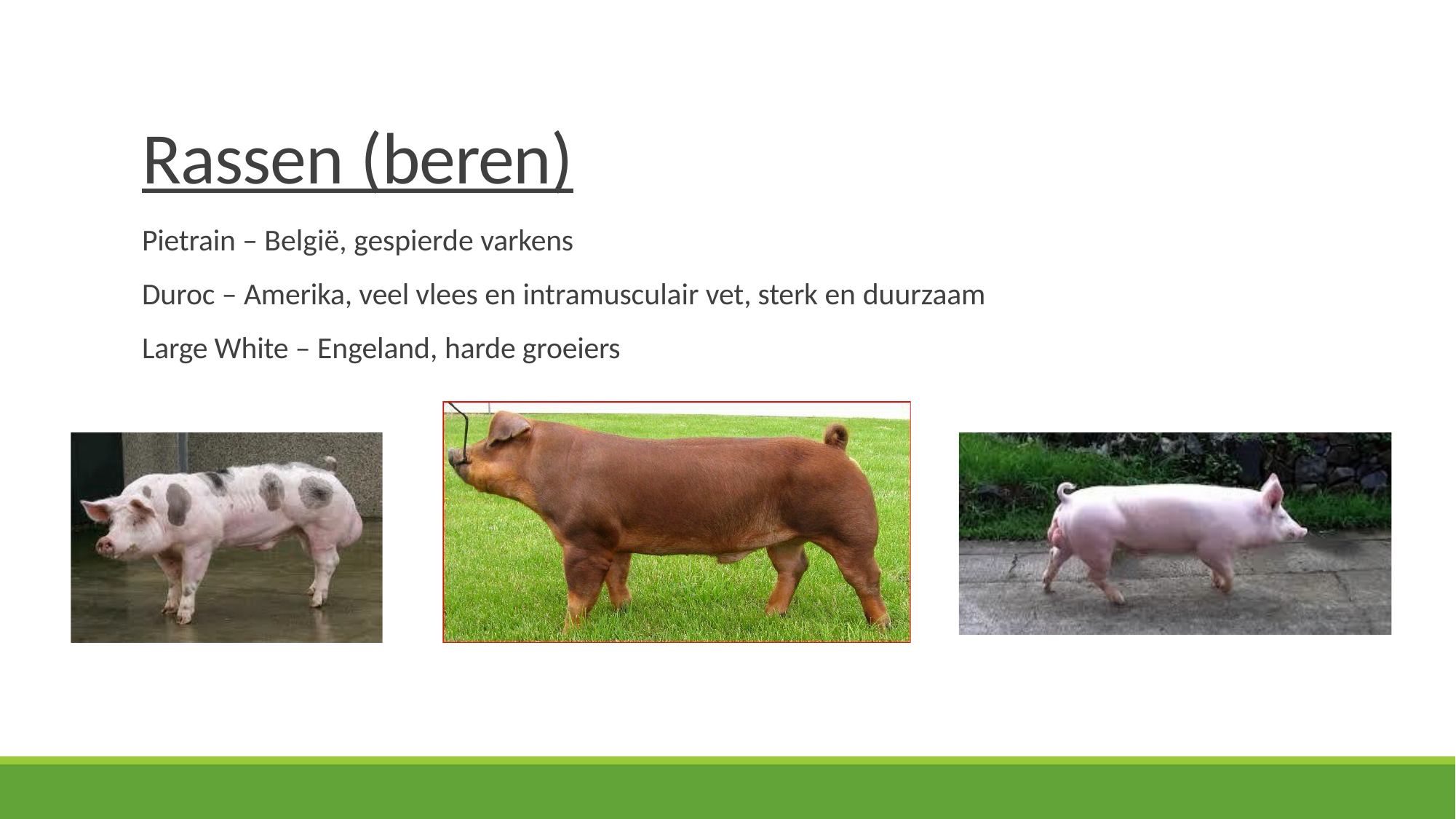

# Rassen (beren)
Pietrain – België, gespierde varkens
Duroc – Amerika, veel vlees en intramusculair vet, sterk en duurzaam  Large White – Engeland, harde groeiers